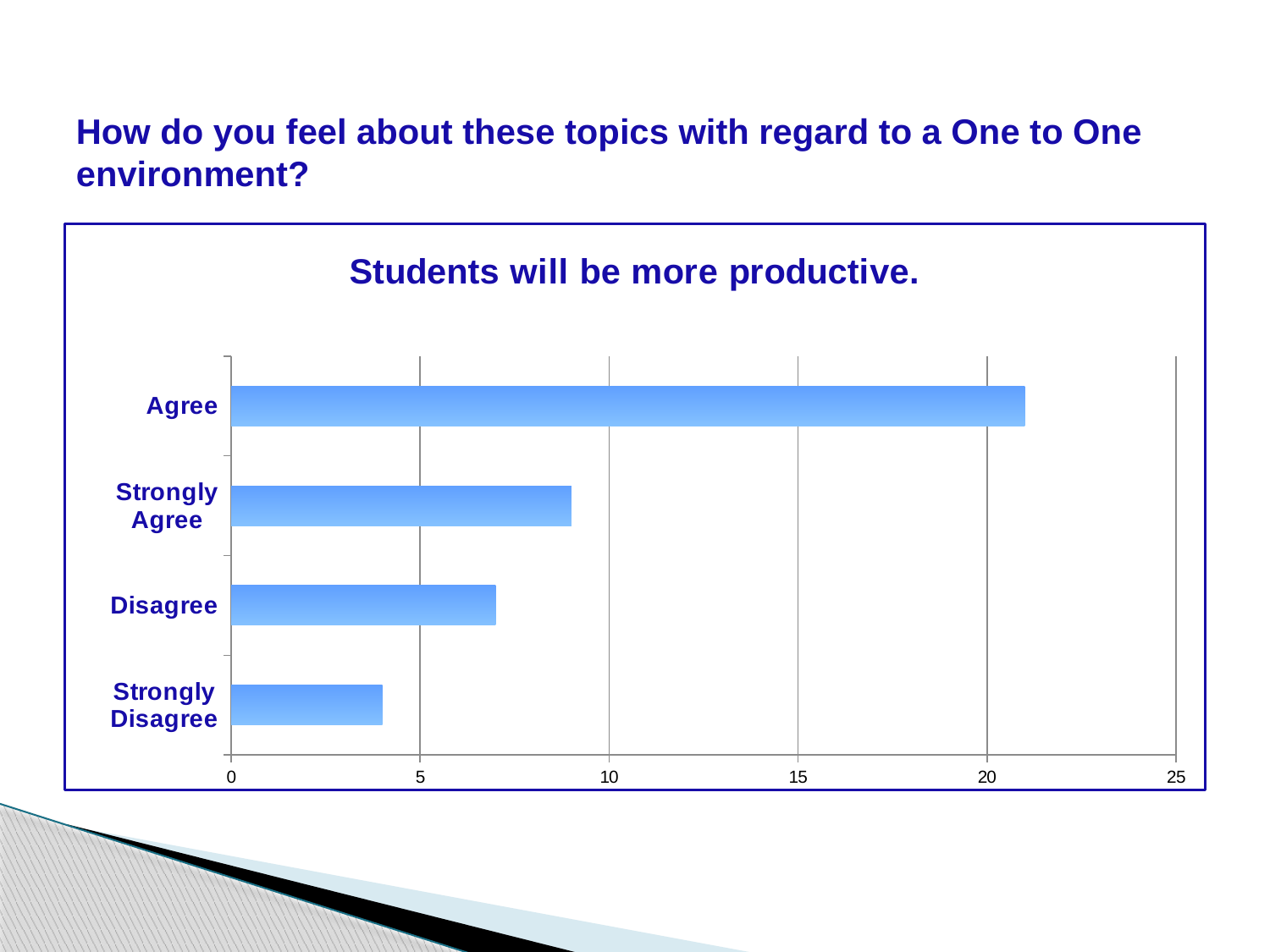

How do you feel about these topics with regard to a One to One environment?

### Chart: Students will be more productive.

| Category | Total |
|---|---|
| Strongly Disagree | 4.0 |
| Disagree | 7.0 |
| Strongly Agree | 9.0 |
| Agree | 21.0 |